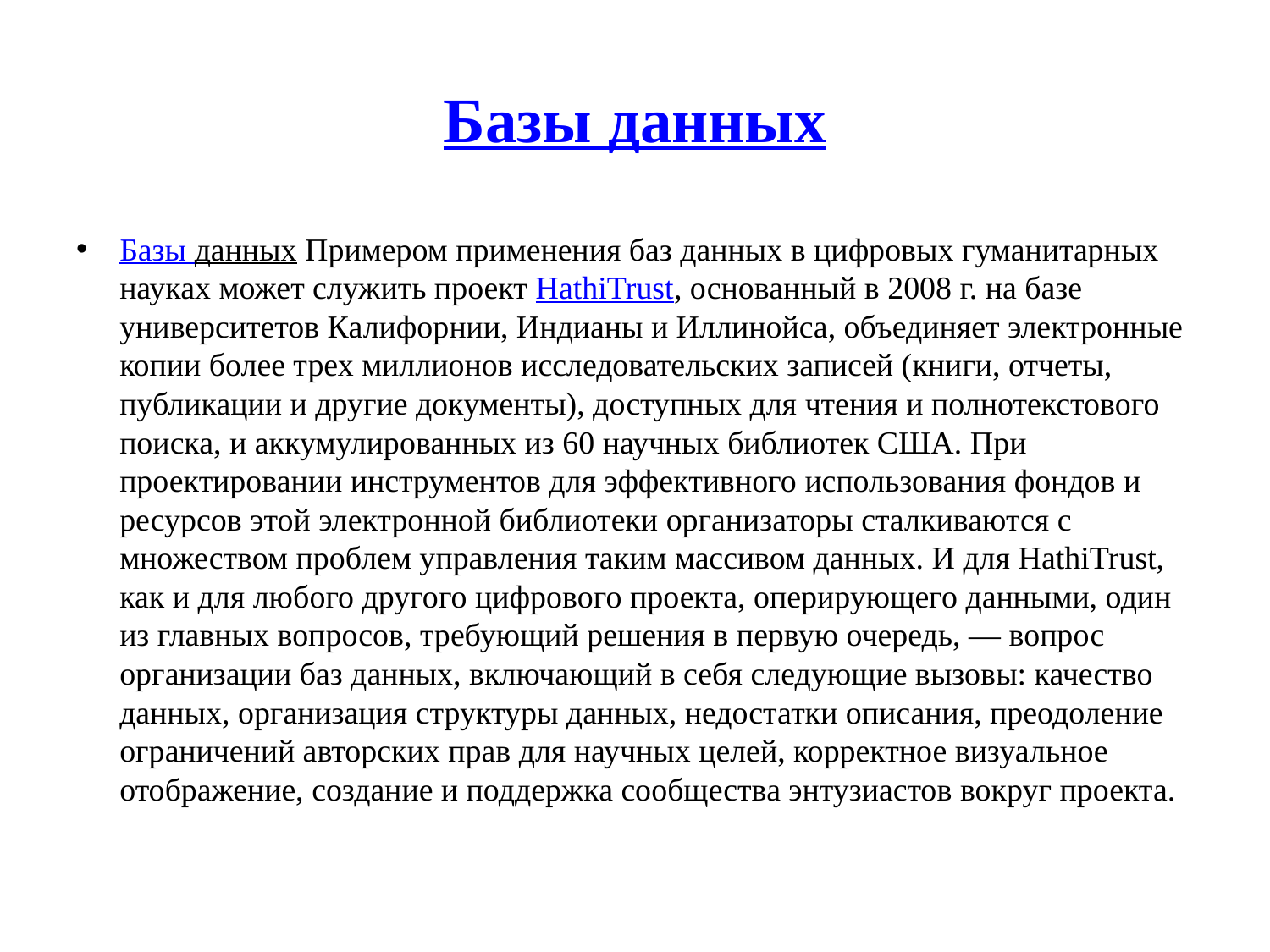

# Базы данных
Базы данных Примером применения баз данных в цифровых гуманитарных науках может служить проект HathiTrust, основанный в 2008 г. на базе университетов Калифорнии, Индианы и Иллинойса, объединяет электронные копии более трех миллионов исследовательских записей (книги, отчеты, публикации и другие документы), доступных для чтения и полнотекстового поиска, и аккумулированных из 60 научных библиотек США. При проектировании инструментов для эффективного использования фондов и ресурсов этой электронной библиотеки организаторы сталкиваются с множеством проблем управления таким массивом данных. И для HathiTrust, как и для любого другого цифрового проекта, оперирующего данными, один из главных вопросов, требующий решения в первую очередь, — вопрос организации баз данных, включающий в себя следующие вызовы: качество данных, организация структуры данных, недостатки описания, преодоление ограничений авторских прав для научных целей, корректное визуальное отображение, создание и поддержка сообщества энтузиастов вокруг проекта.